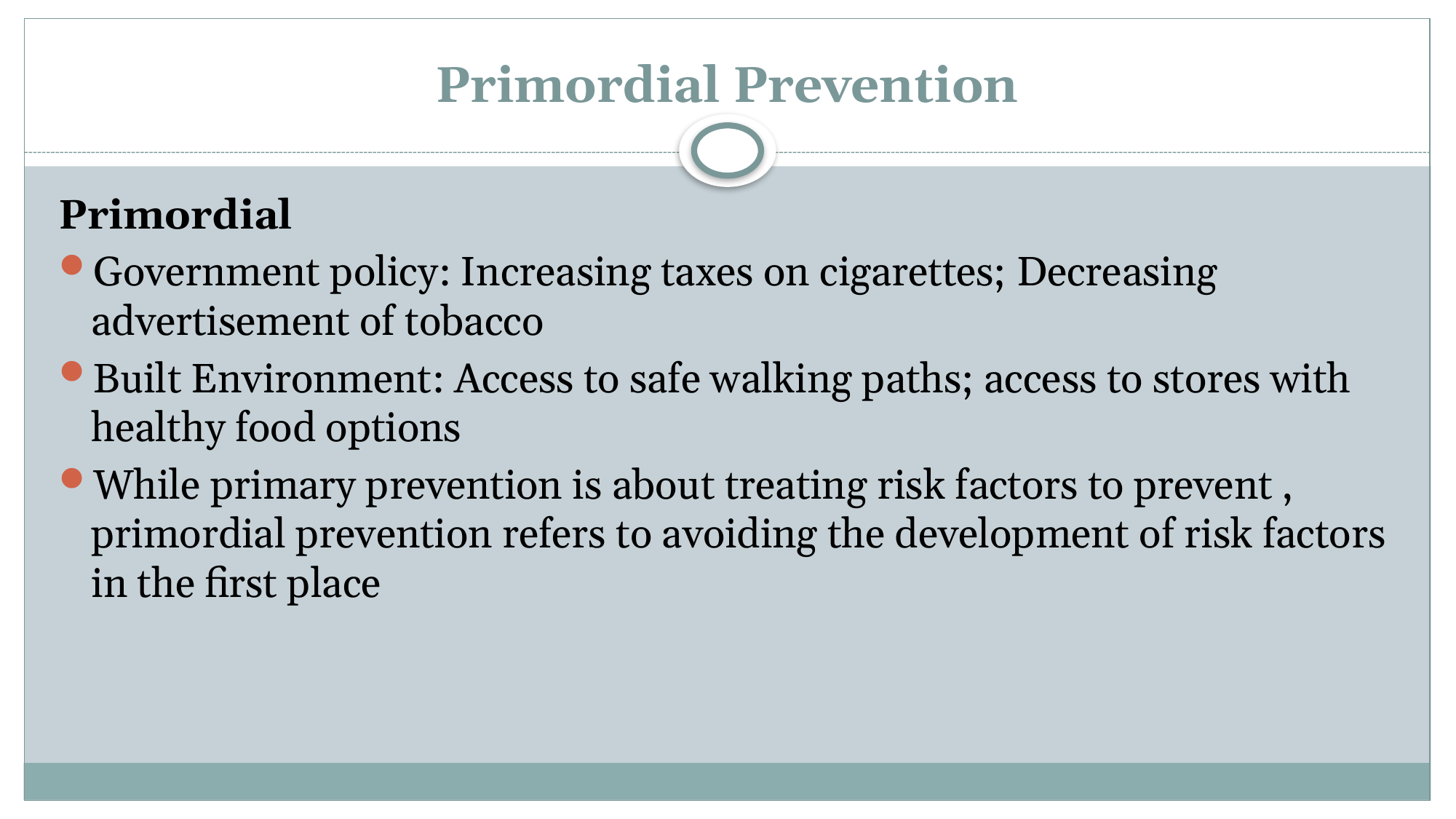

# Primordial Prevention
Primordial
Government policy: Increasing taxes on cigarettes; Decreasing advertisement of tobacco
Built Environment: Access to safe walking paths; access to stores with healthy food options
While primary prevention is about treating risk factors to prevent , primordial prevention refers to avoiding the development of risk factors in the first place